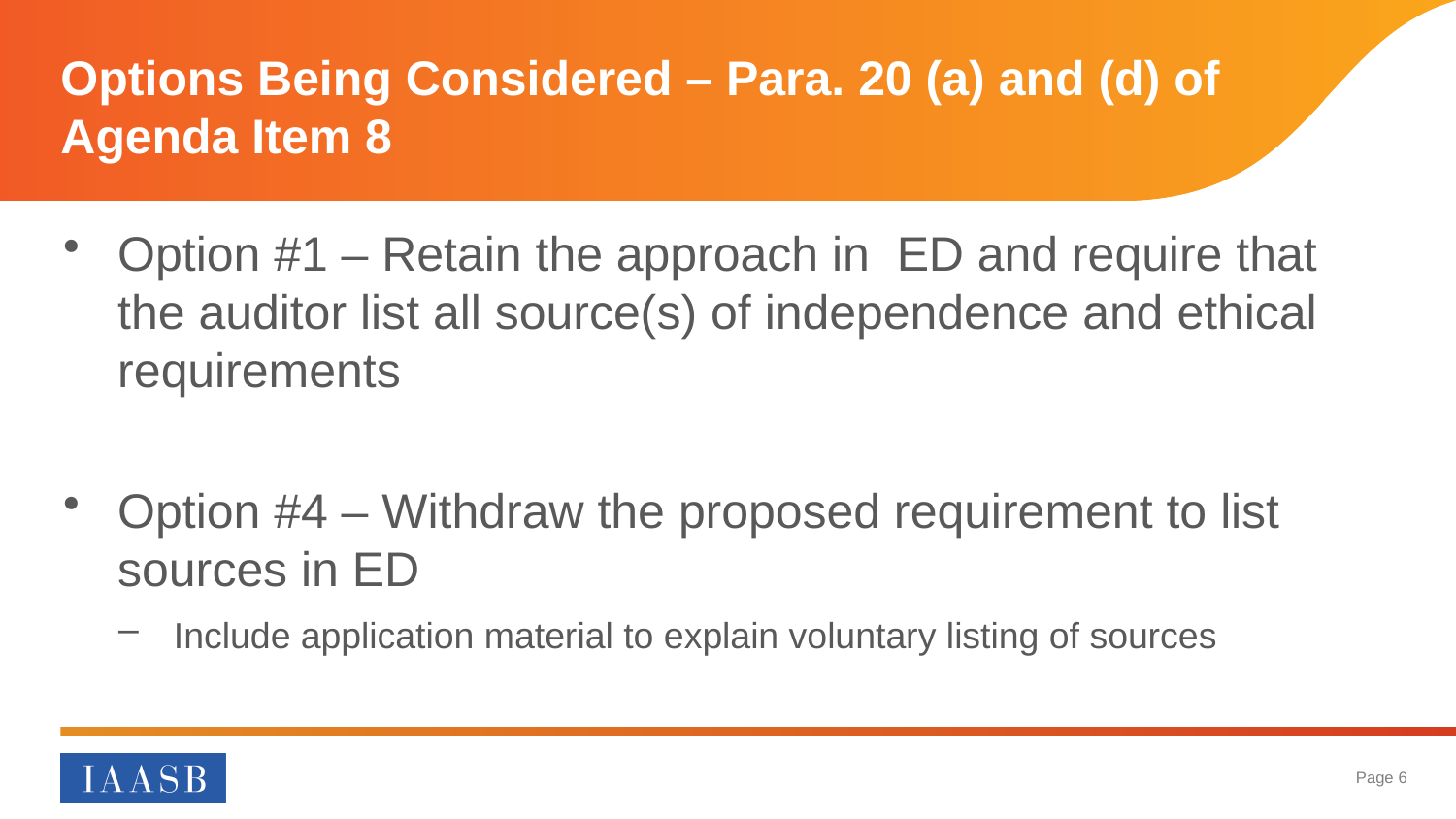

# Options Being Considered – Para. 20 (a) and (d) of Agenda Item 8
Option #1 – Retain the approach in  ED and require that the auditor list all source(s) of independence and ethical requirements

Option #4 – Withdraw the proposed requirement to list sources in ED
Include application material to explain voluntary listing of sources